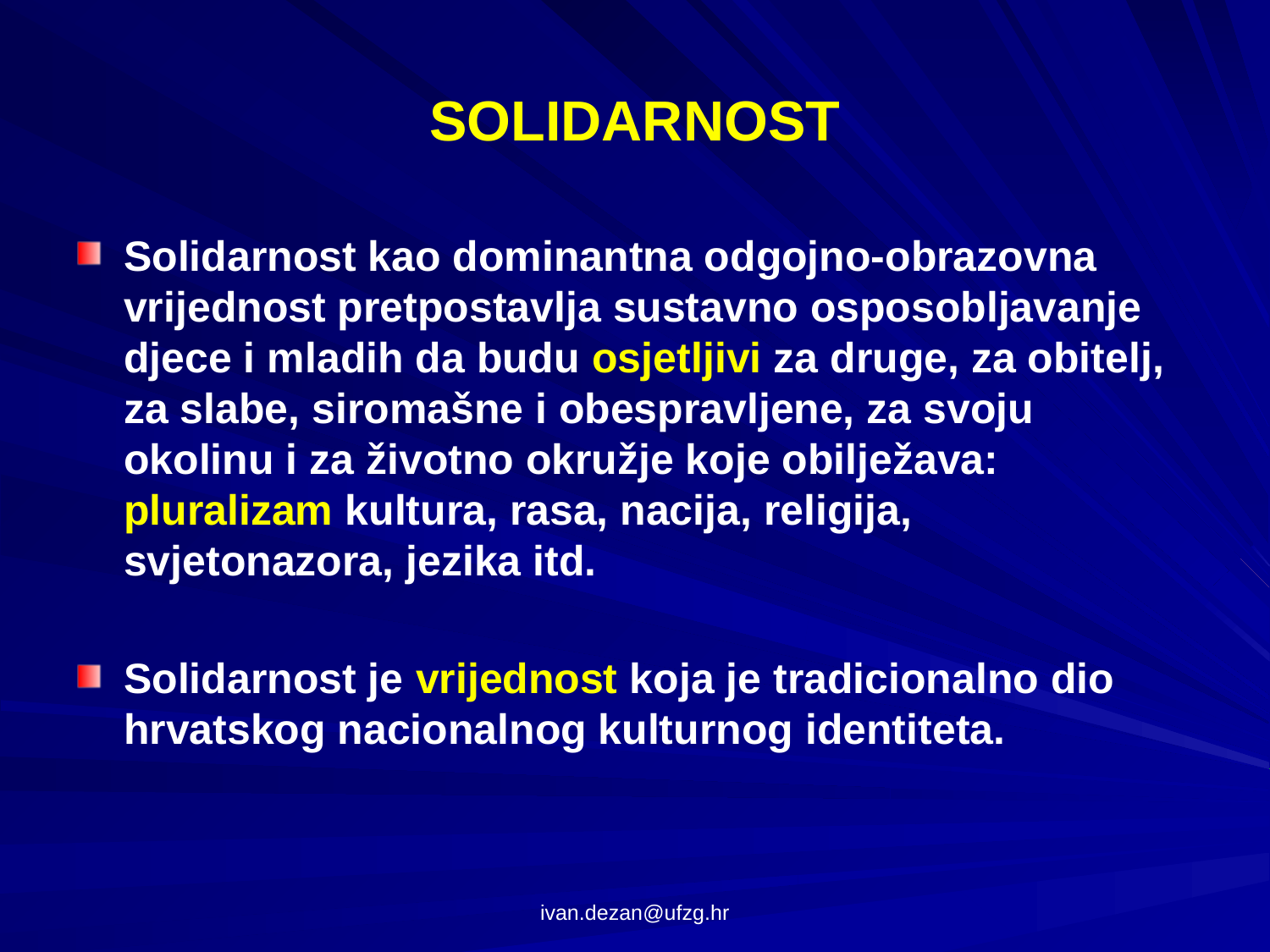

# SOLIDARNOST
Solidarnost kao dominantna odgojno-obrazovna vrijednost pretpostavlja sustavno osposobljavanje djece i mladih da budu osjetljivi za druge, za obitelj, za slabe, siromašne i obespravljene, za svoju okolinu i za životno okružje koje obilježava: pluralizam kultura, rasa, nacija, religija, svjetonazora, jezika itd.

Solidarnost je vrijednost koja je tradicionalno dio hrvatskog nacionalnog kulturnog identiteta.
ivan.dezan@ufzg.hr